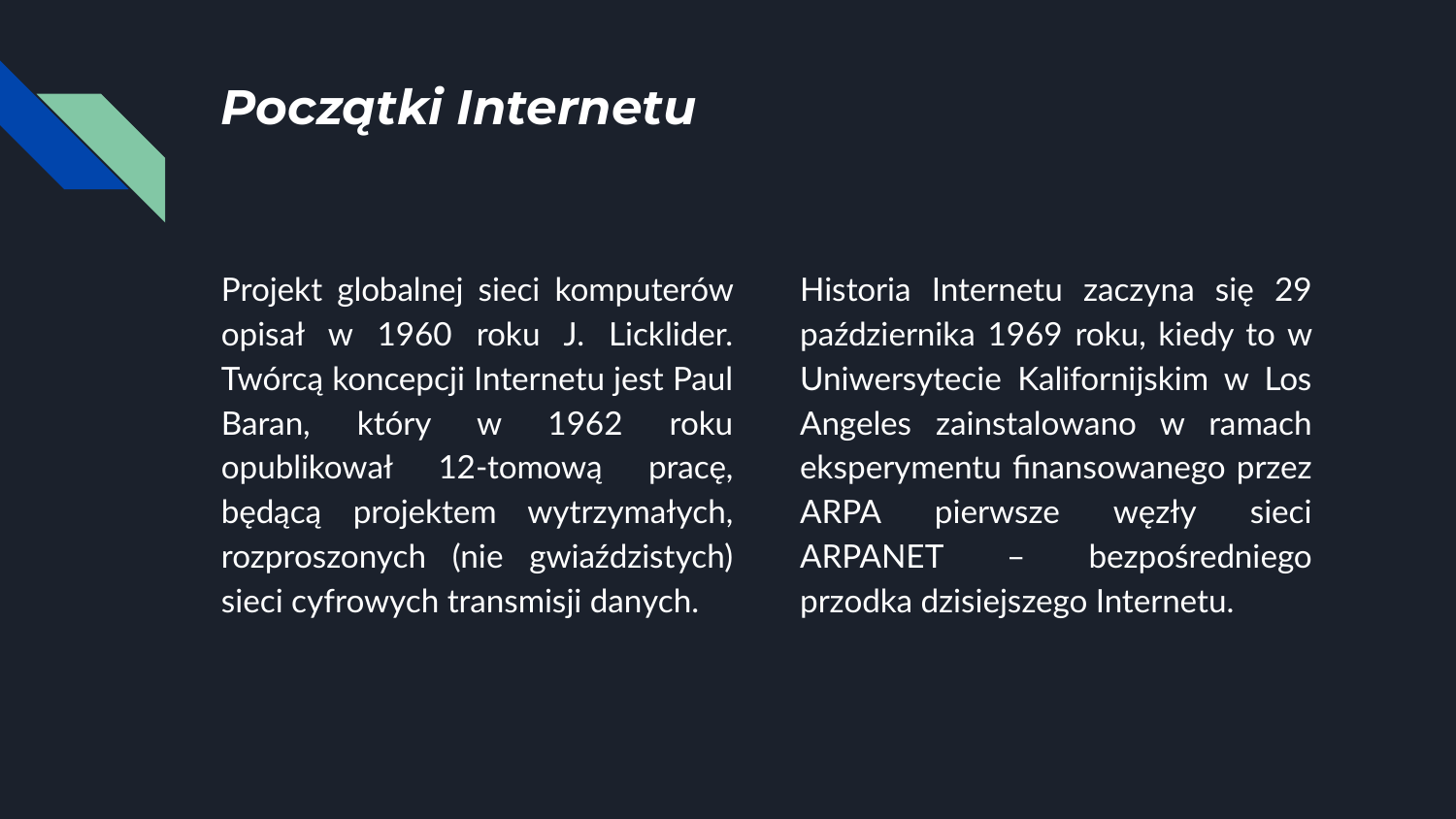

# Początki Internetu
Projekt globalnej sieci komputerów opisał w 1960 roku J. Licklider. Twórcą koncepcji Internetu jest Paul Baran, który w 1962 roku opublikował 12-tomową pracę, będącą projektem wytrzymałych, rozproszonych (nie gwiaździstych) sieci cyfrowych transmisji danych.
Historia Internetu zaczyna się 29 października 1969 roku, kiedy to w Uniwersytecie Kalifornijskim w Los Angeles zainstalowano w ramach eksperymentu finansowanego przez ARPA pierwsze węzły sieci ARPANET – bezpośredniego przodka dzisiejszego Internetu.